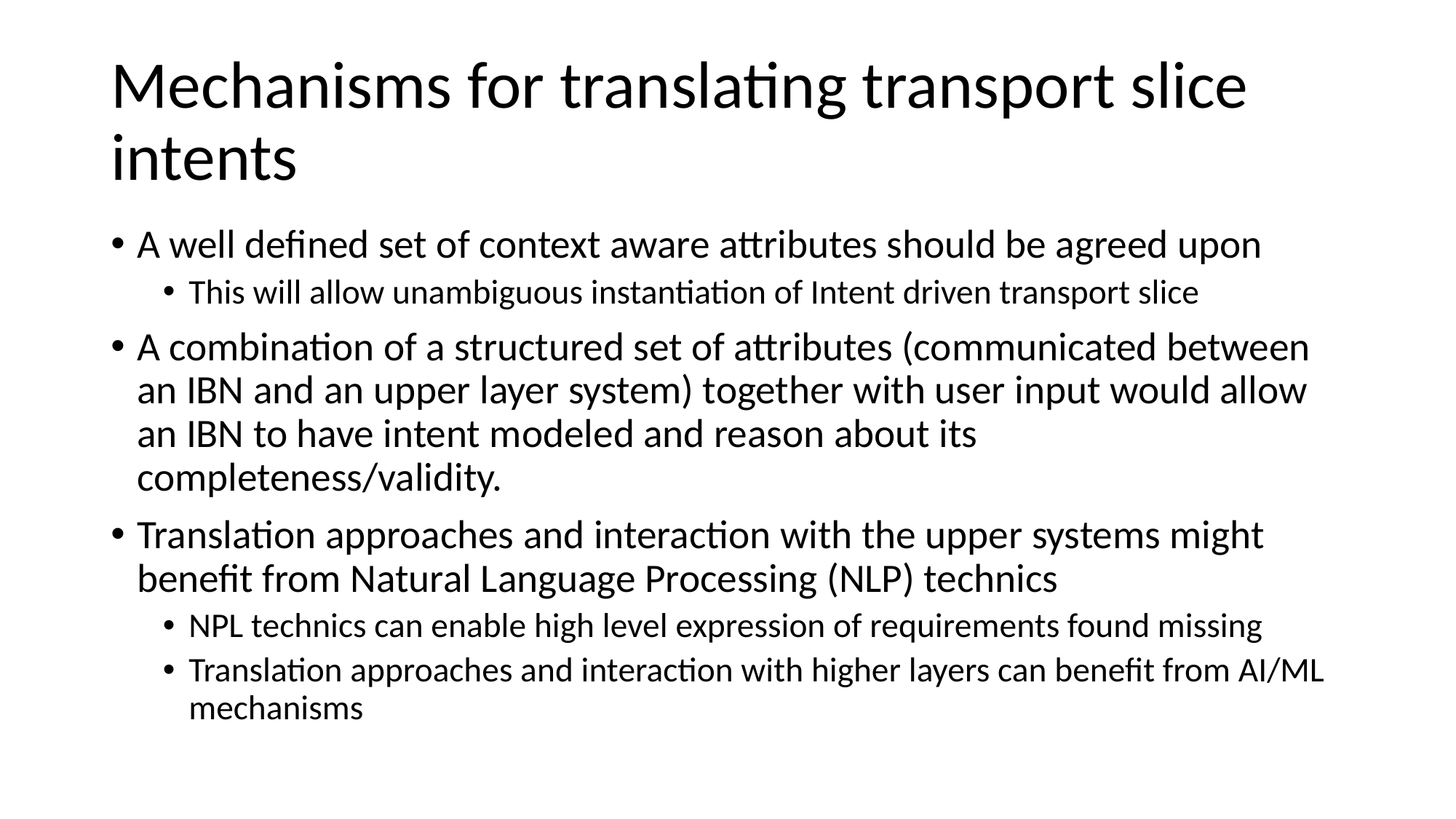

# Mechanisms for translating transport slice intents
A well defined set of context aware attributes should be agreed upon
This will allow unambiguous instantiation of Intent driven transport slice
A combination of a structured set of attributes (communicated between an IBN and an upper layer system) together with user input would allow an IBN to have intent modeled and reason about its completeness/validity.
Translation approaches and interaction with the upper systems might benefit from Natural Language Processing (NLP) technics
NPL technics can enable high level expression of requirements found missing
Translation approaches and interaction with higher layers can benefit from AI/ML mechanisms